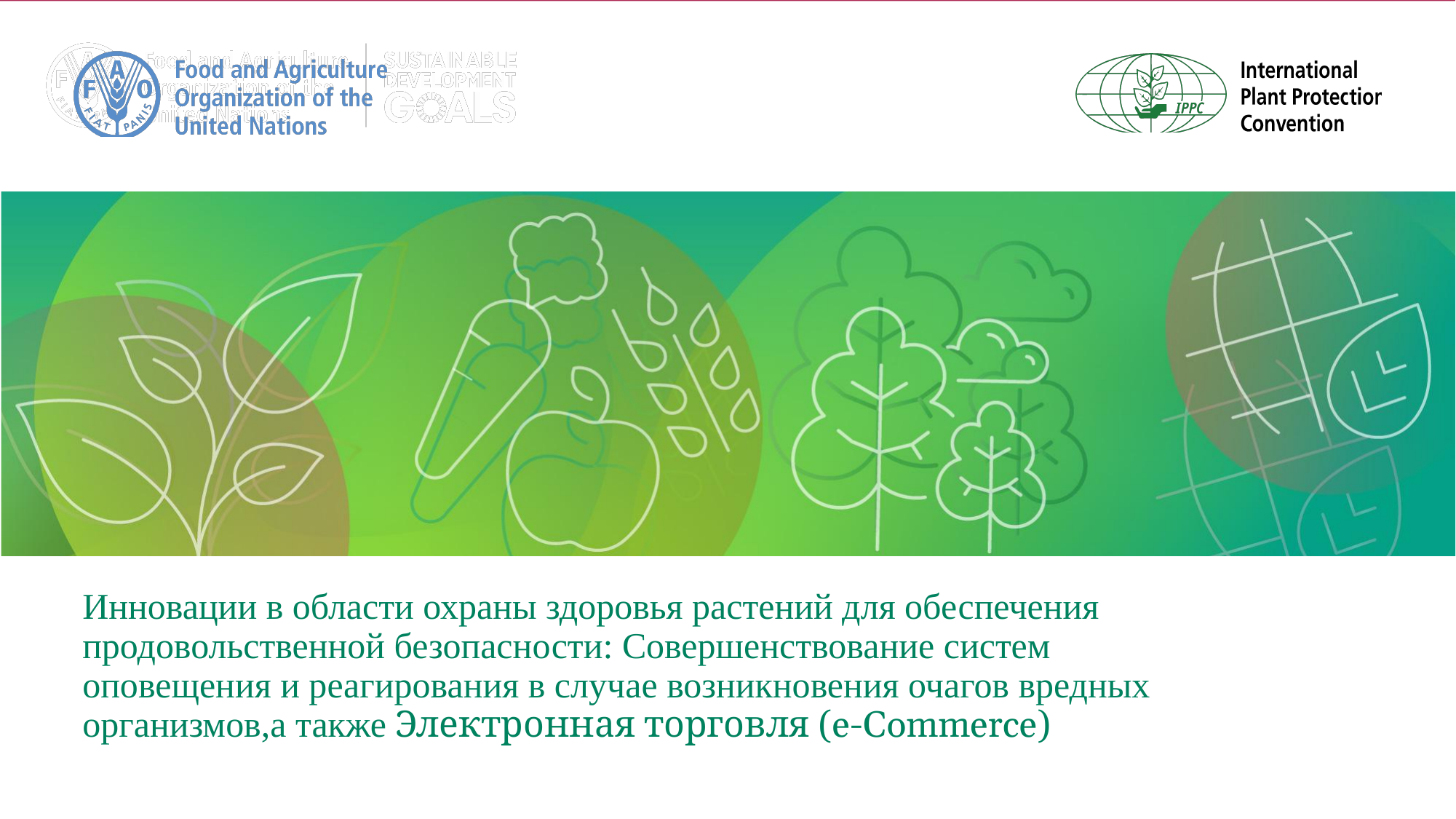

# Инновации в области охраны здоровья растений для обеспечения продовольственной безопасности: Совершенствование систем оповещения и реагирования в случае возникновения очагов вредных организмов,а также Электронная торговля (e-Commerce)